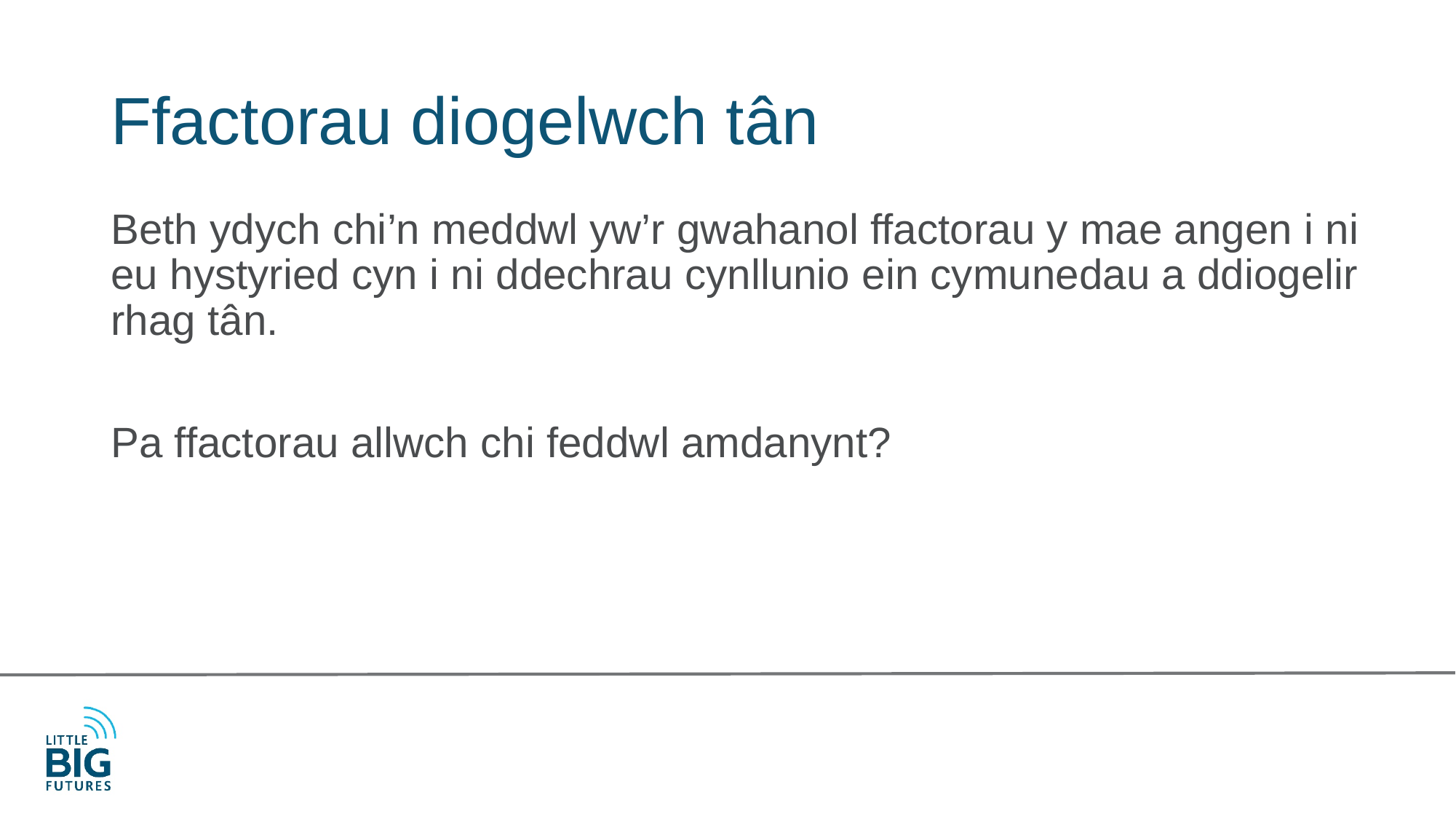

# Ffactorau diogelwch tân
Beth ydych chi’n meddwl yw’r gwahanol ffactorau y mae angen i ni eu hystyried cyn i ni ddechrau cynllunio ein cymunedau a ddiogelir rhag tân.

Pa ffactorau allwch chi feddwl amdanynt?